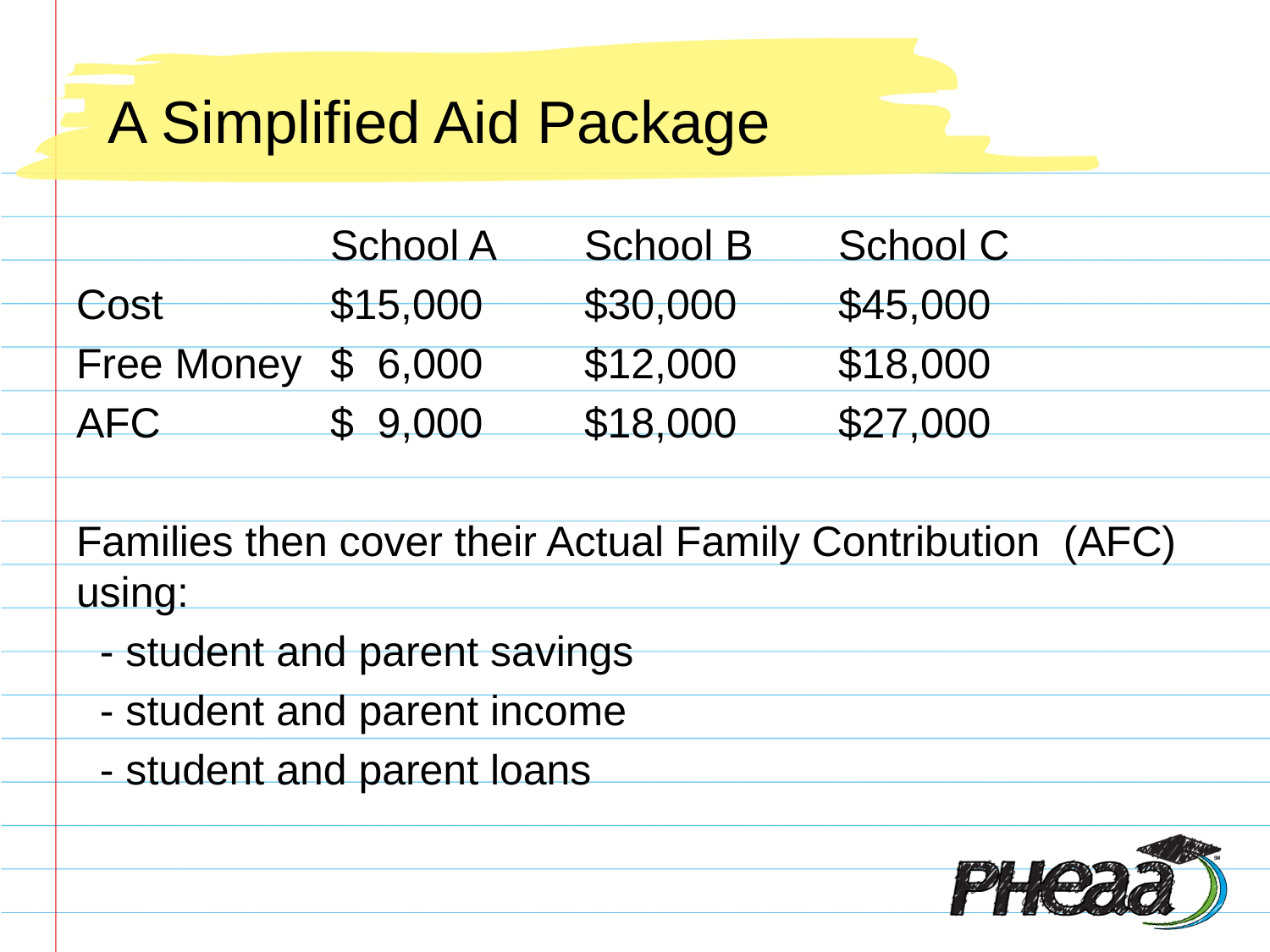

# A Simplified Aid Package
		School A	School B 	School C
Cost		$15,000	$30,000	$45,000
Free Money	$  6,000	$12,000	$18,000
AFC		$  9,000	$18,000	$27,000

Families then cover their Actual Family Contribution  (AFC) using:
  - student and parent savings
  - student and parent income
  - student and parent loans